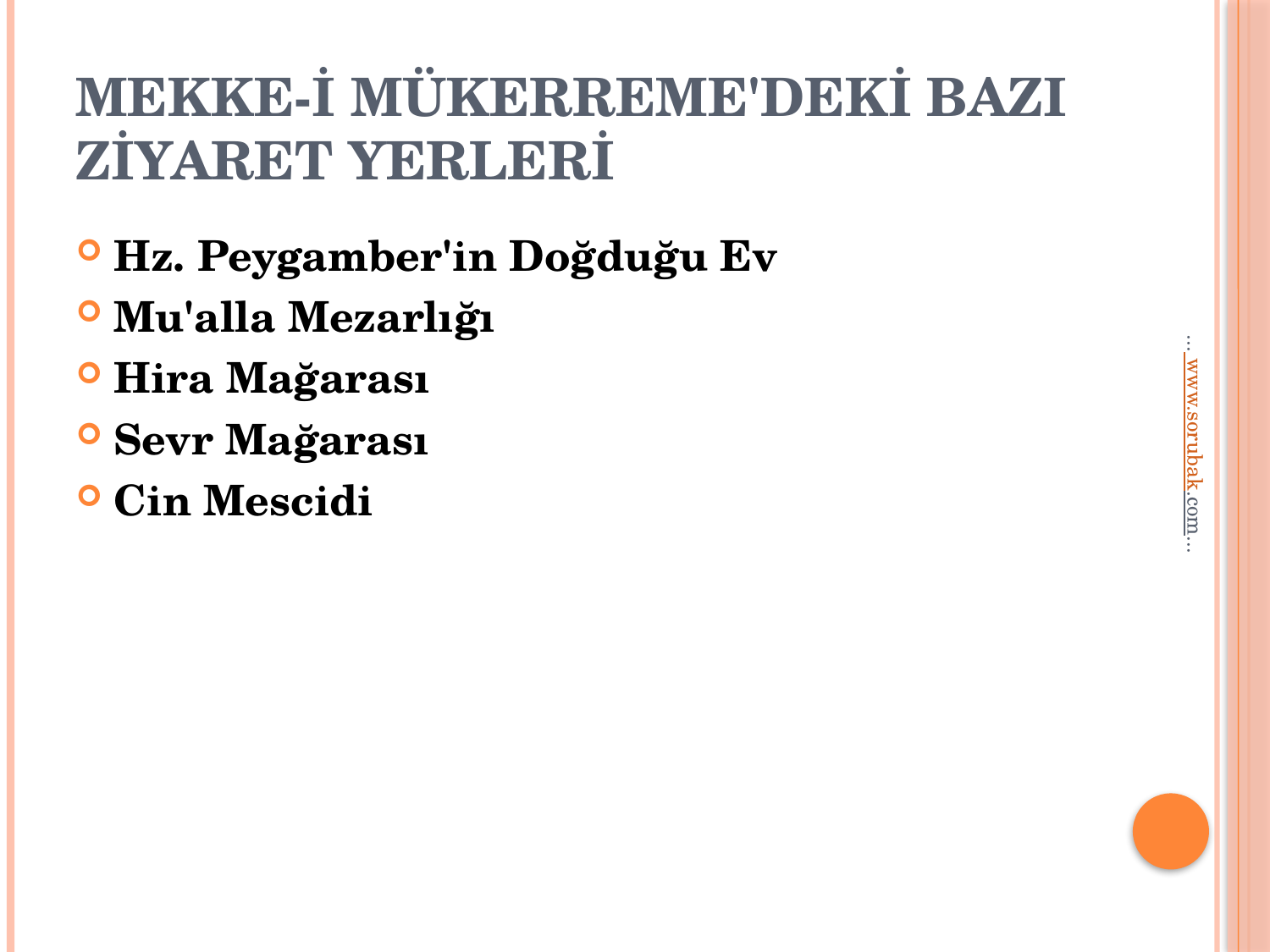

# MEKKE-İ MÜKERREME'DEKİ BAZI ZİYARET YERLERİ
Hz. Peygamber'in Doğduğu Ev
Mu'alla Mezarlığı
Hira Mağarası
Sevr Mağarası
Cin Mescidi
... www.sorubak.com...